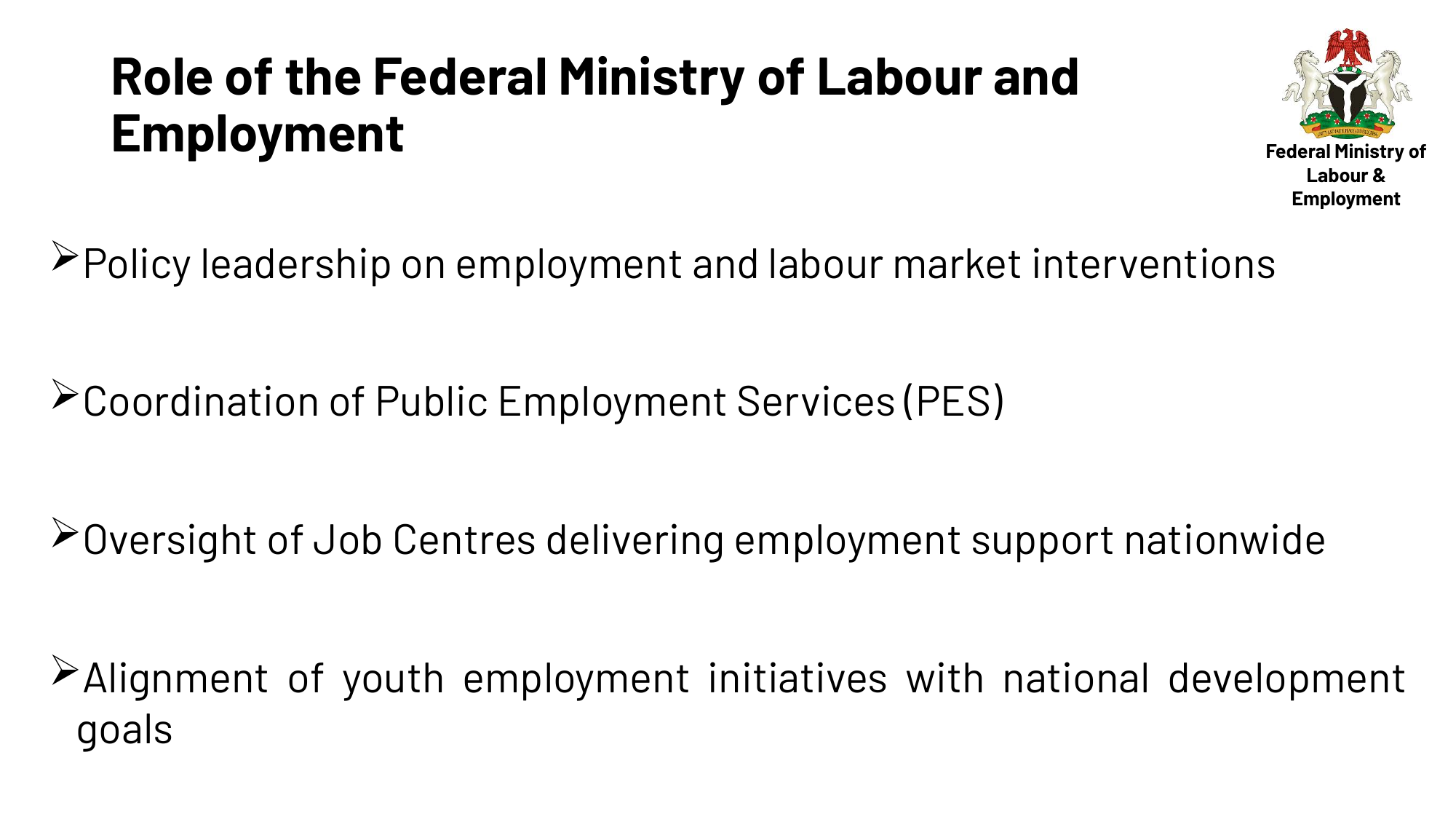

# Role of the Federal Ministry of Labour and Employment
Policy leadership on employment and labour market interventions

Coordination of Public Employment Services (PES)

Oversight of Job Centres delivering employment support nationwide

Alignment of youth employment initiatives with national development goals